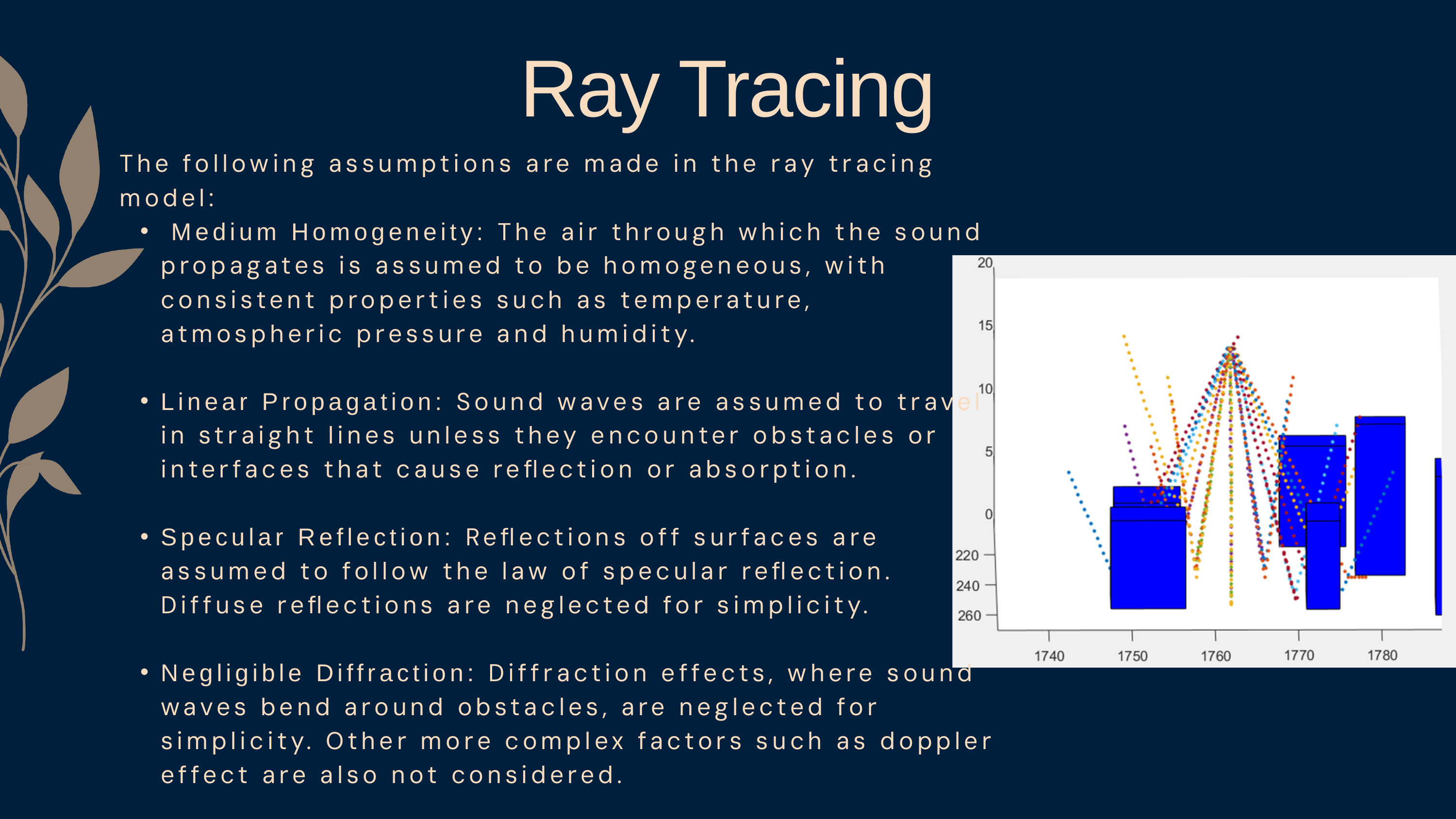

Ray Tracing

The following assumptions are made in the ray tracing model:
 Medium Homogeneity: The air through which the sound propagates is assumed to be homogeneous, with consistent properties such as temperature, atmospheric pressure and humidity.

Linear Propagation: Sound waves are assumed to travel in straight lines unless they encounter obstacles or interfaces that cause reflection or absorption.

Specular Reflection: Reflections off surfaces are assumed to follow the law of specular reflection. Diffuse reflections are neglected for simplicity.

Negligible Diffraction: Diffraction effects, where sound waves bend around obstacles, are neglected for simplicity. Other more complex factors such as doppler effect are also not considered.